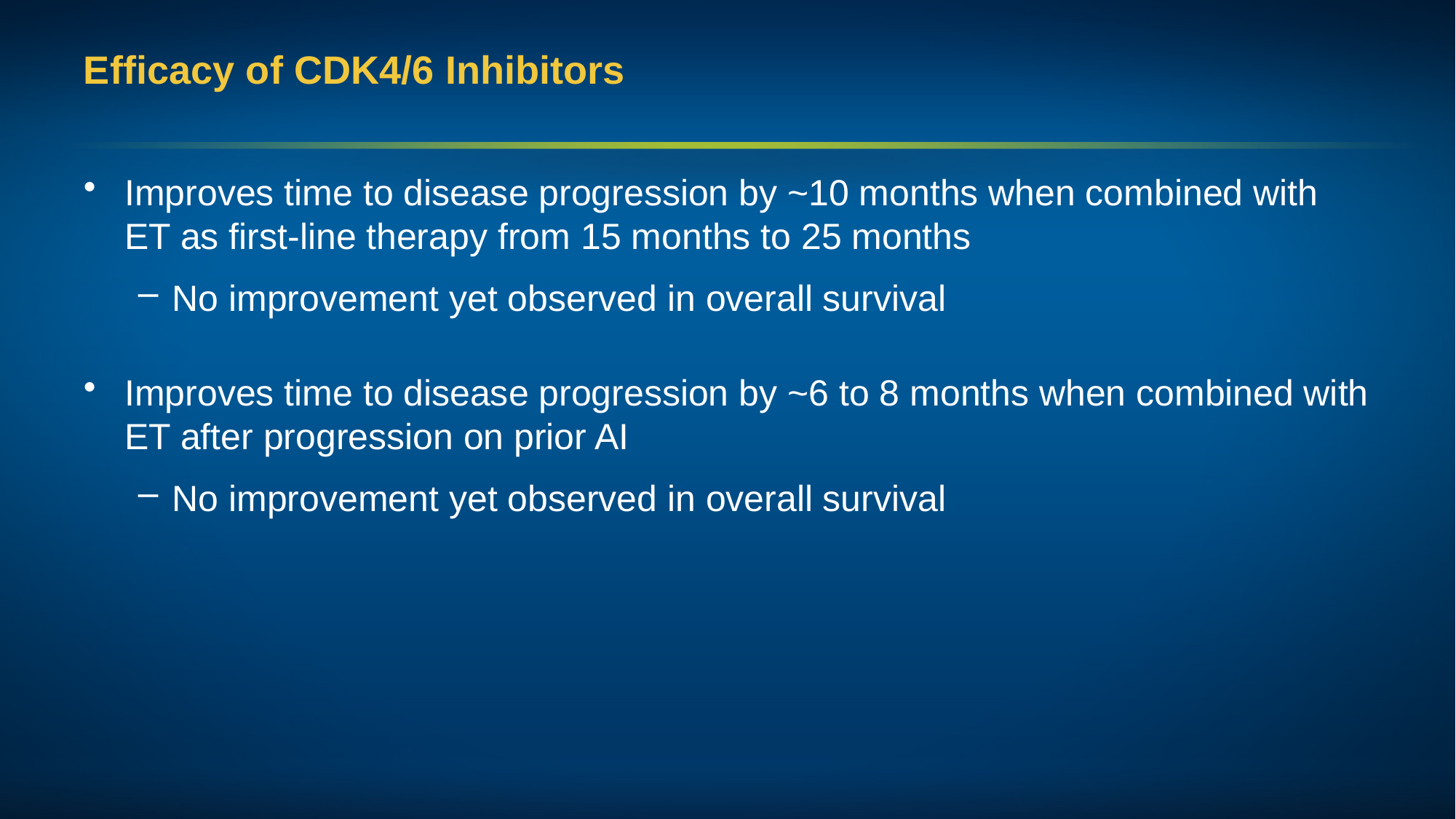

# Efficacy of CDK4/6 Inhibitors
Improves time to disease progression by ~10 months when combined with ET as first-line therapy from 15 months to 25 months
No improvement yet observed in overall survival

Improves time to disease progression by ~6 to 8 months when combined with ET after progression on prior AI
No improvement yet observed in overall survival